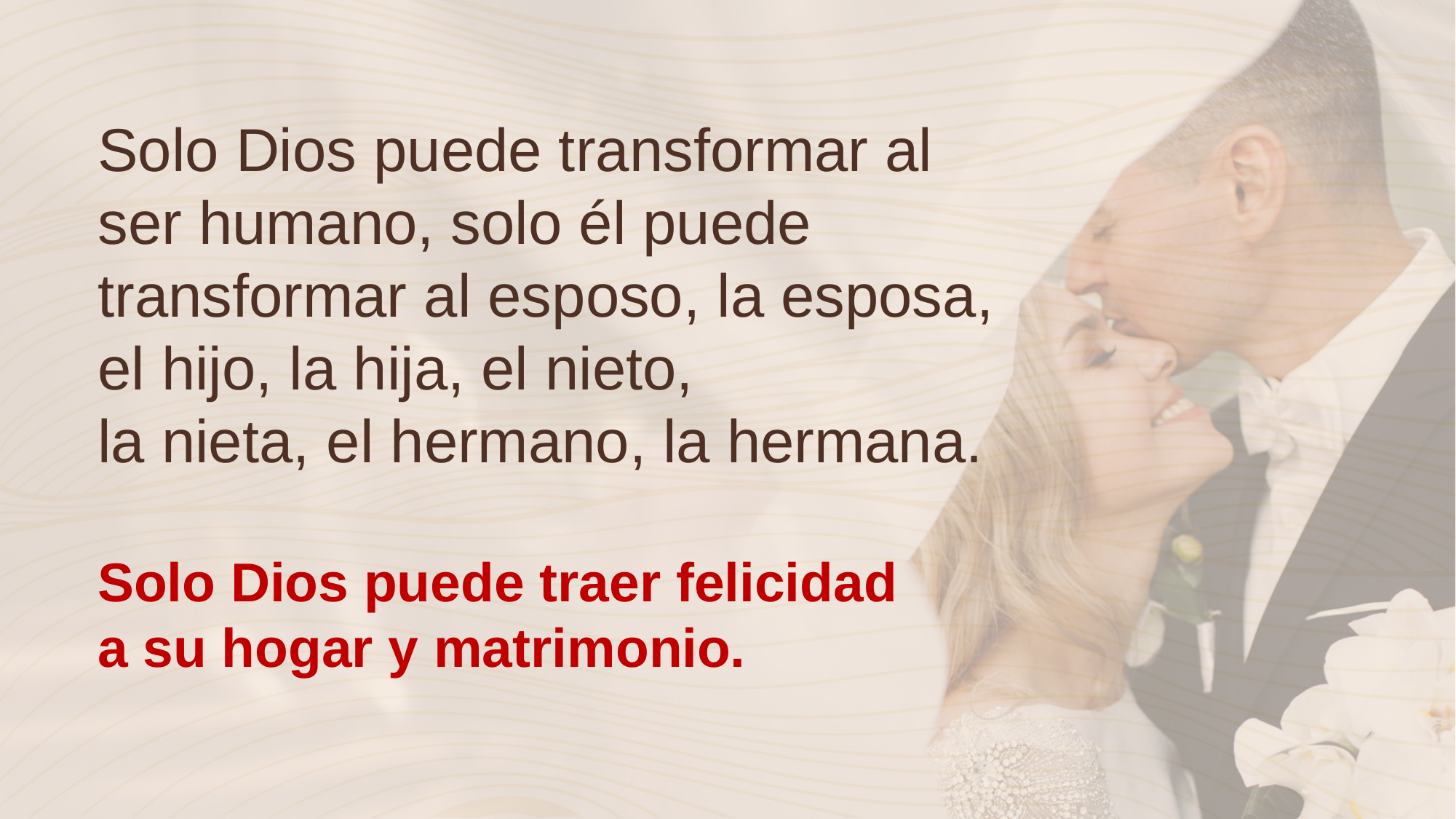

Solo Dios puede transformar al ser humano, solo él puede transformar al esposo, la esposa, el hijo, la hija, el nieto,
la nieta, el hermano, la hermana.

Solo Dios puede traer felicidad
a su hogar y matrimonio.